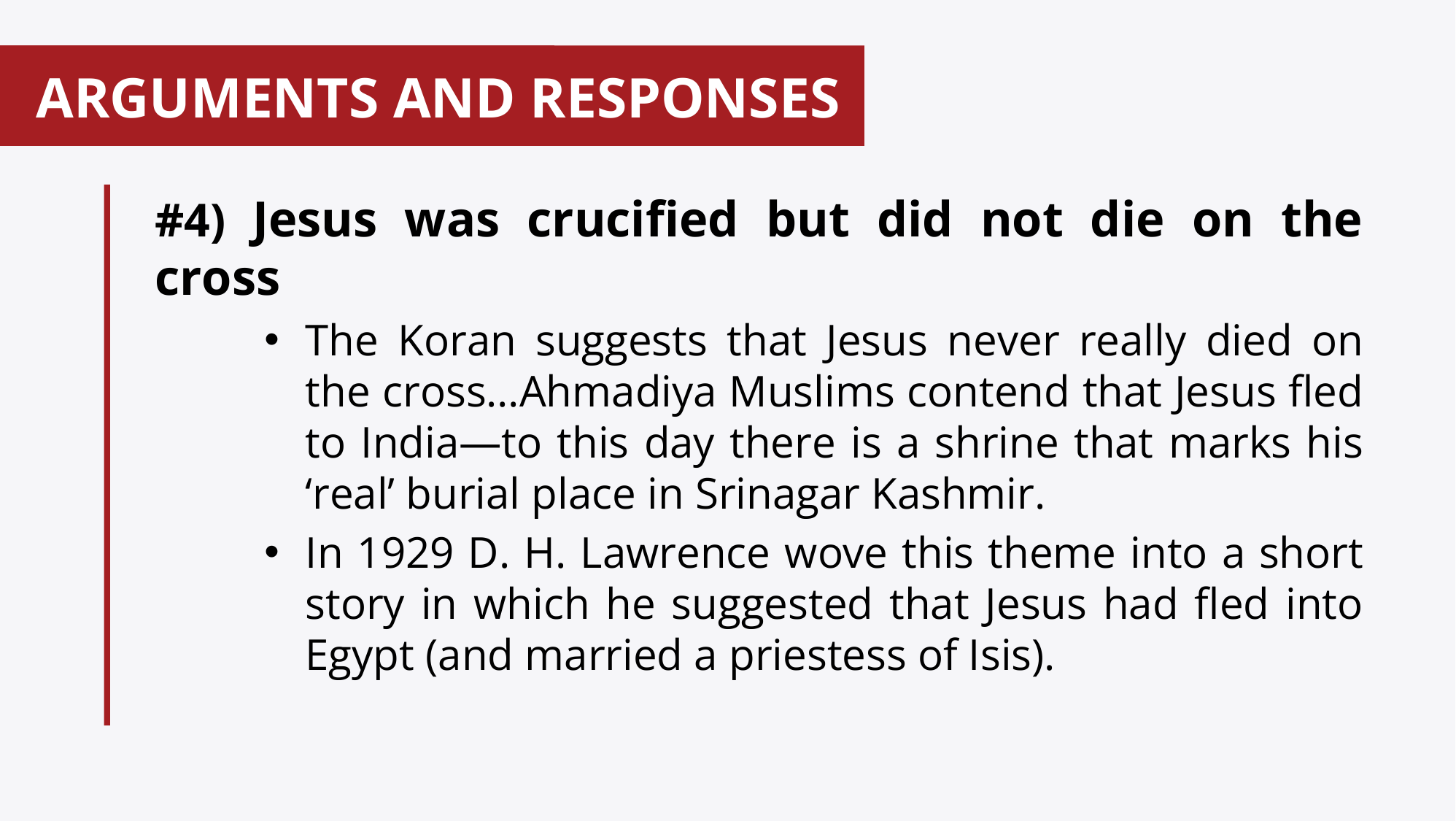

ARGUMENTS AND RESPONSES
#
#4) Jesus was crucified but did not die on the cross
The Koran suggests that Jesus never really died on the cross…Ahmadiya Muslims contend that Jesus fled to India—to this day there is a shrine that marks his ‘real’ burial place in Srinagar Kashmir.
In 1929 D. H. Lawrence wove this theme into a short story in which he suggested that Jesus had fled into Egypt (and married a priestess of Isis).